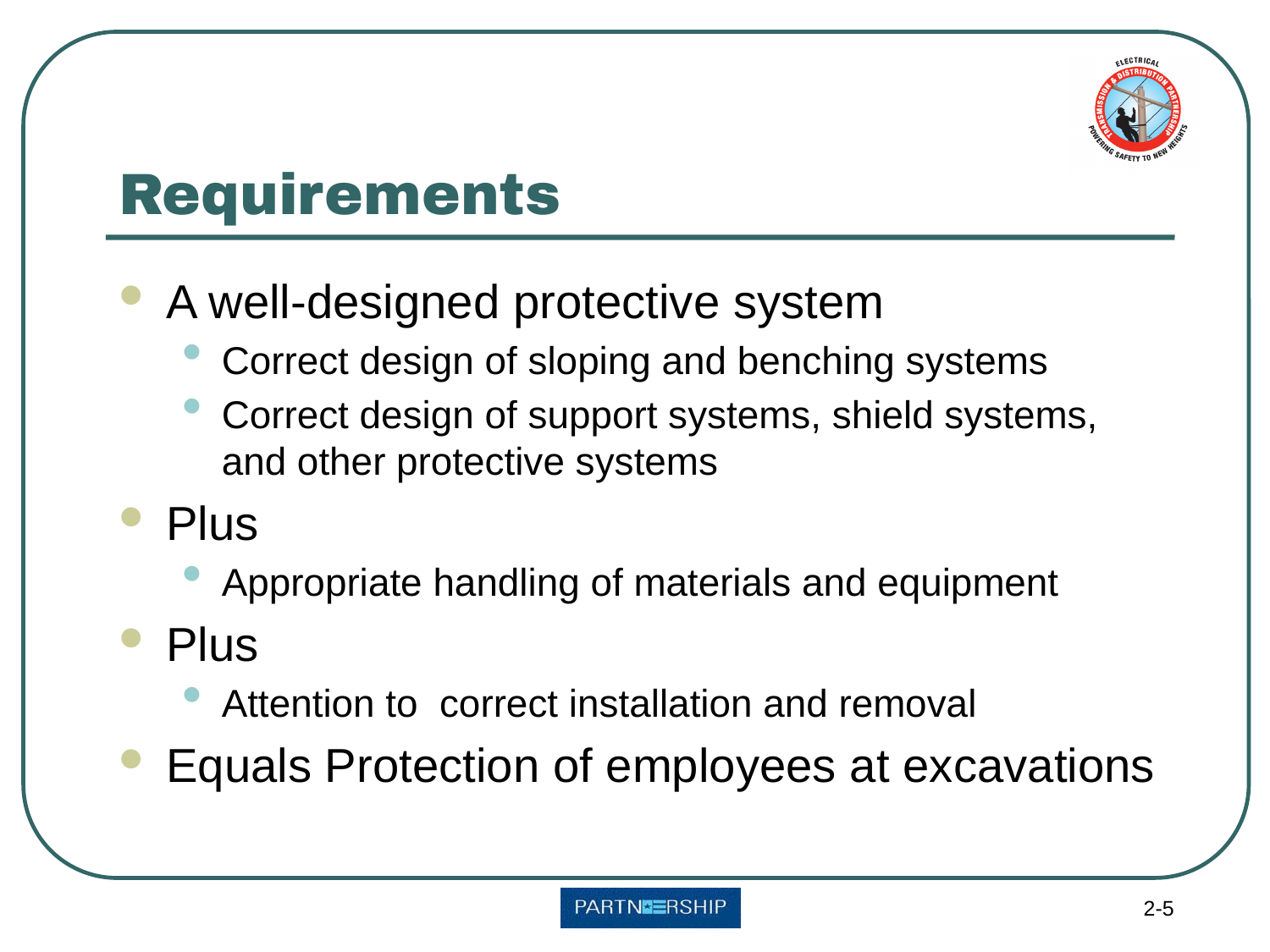

# Requirements

A well-designed protective system
Correct design of sloping and benching systems
Correct design of support systems, shield systems, and other protective systems
Plus
Appropriate handling of materials and equipment
Plus
Attention to  correct installation and removal
Equals Protection of employees at excavations
2-5